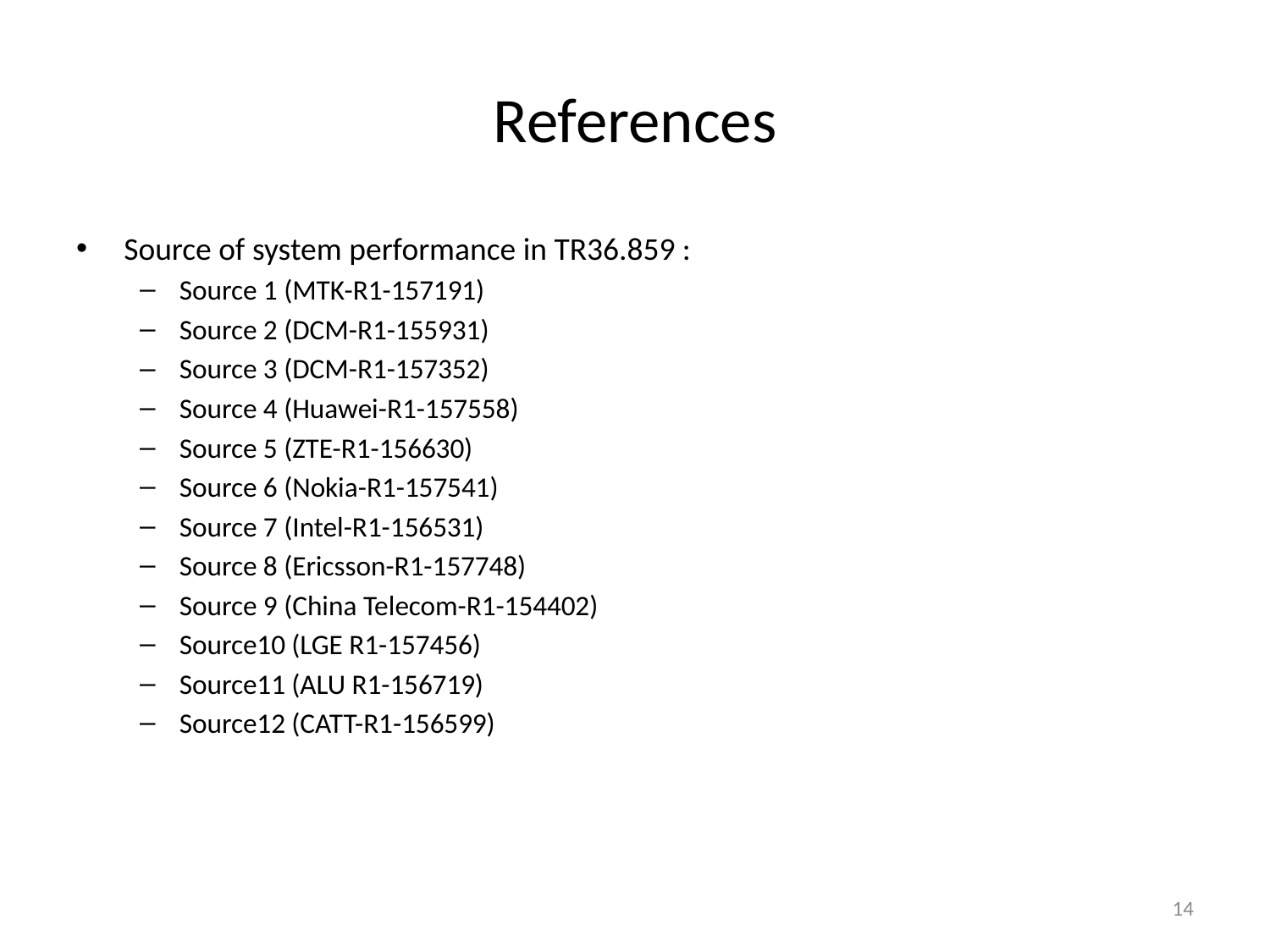

# References
Source of system performance in TR36.859 :
Source 1 (MTK-R1-157191)
Source 2 (DCM-R1-155931)
Source 3 (DCM-R1-157352)
Source 4 (Huawei-R1-157558)
Source 5 (ZTE-R1-156630)
Source 6 (Nokia-R1-157541)
Source 7 (Intel-R1-156531)
Source 8 (Ericsson-R1-157748)
Source 9 (China Telecom-R1-154402)
Source10 (LGE R1-157456)
Source11 (ALU R1-156719)
Source12 (CATT-R1-156599)

14